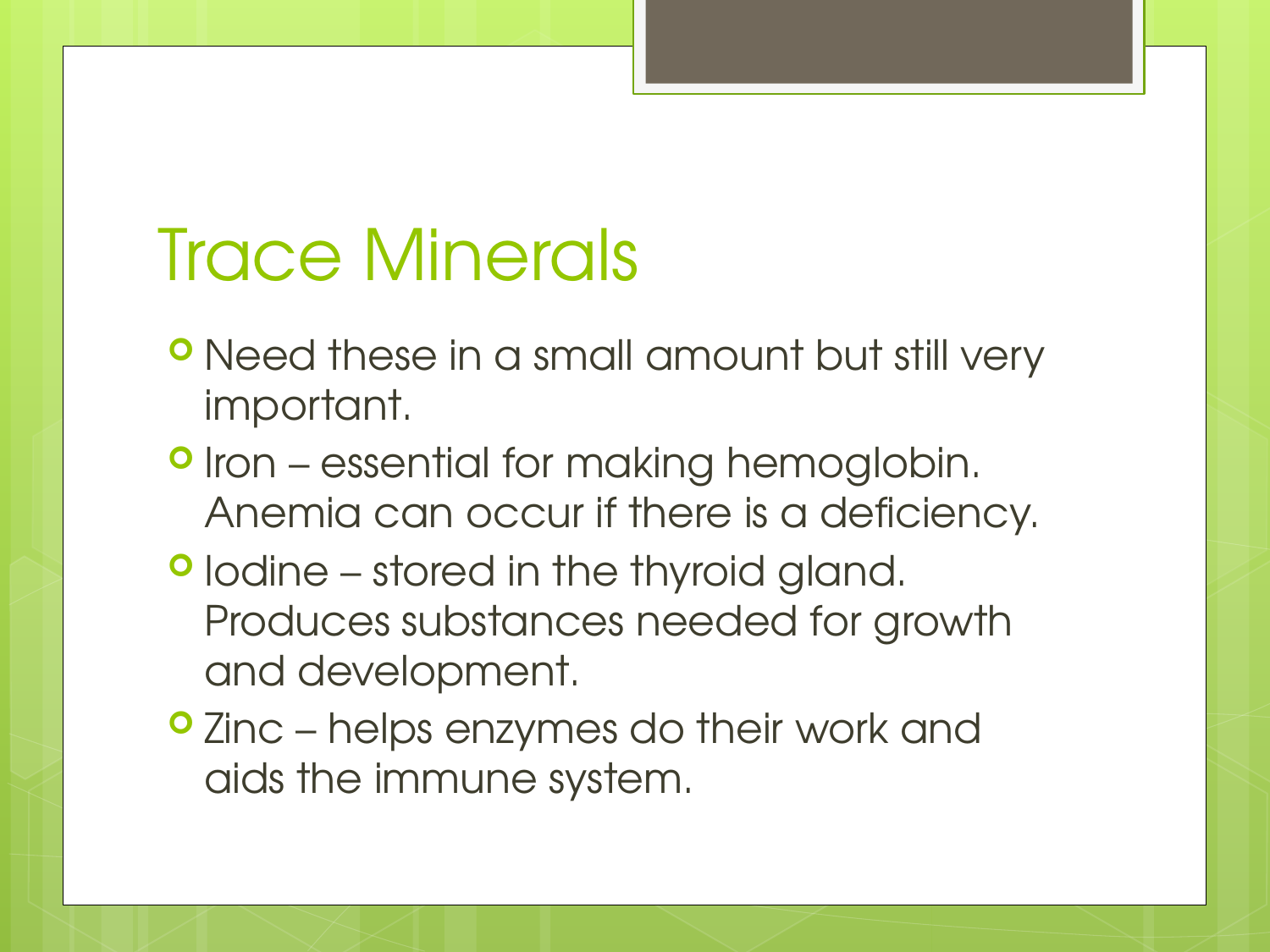

# Trace Minerals
Need these in a small amount but still very important.
Iron – essential for making hemoglobin.  Anemia can occur if there is a deficiency.
Iodine – stored in the thyroid gland. Produces substances needed for growth and development.
Zinc – helps enzymes do their work and aids the immune system.